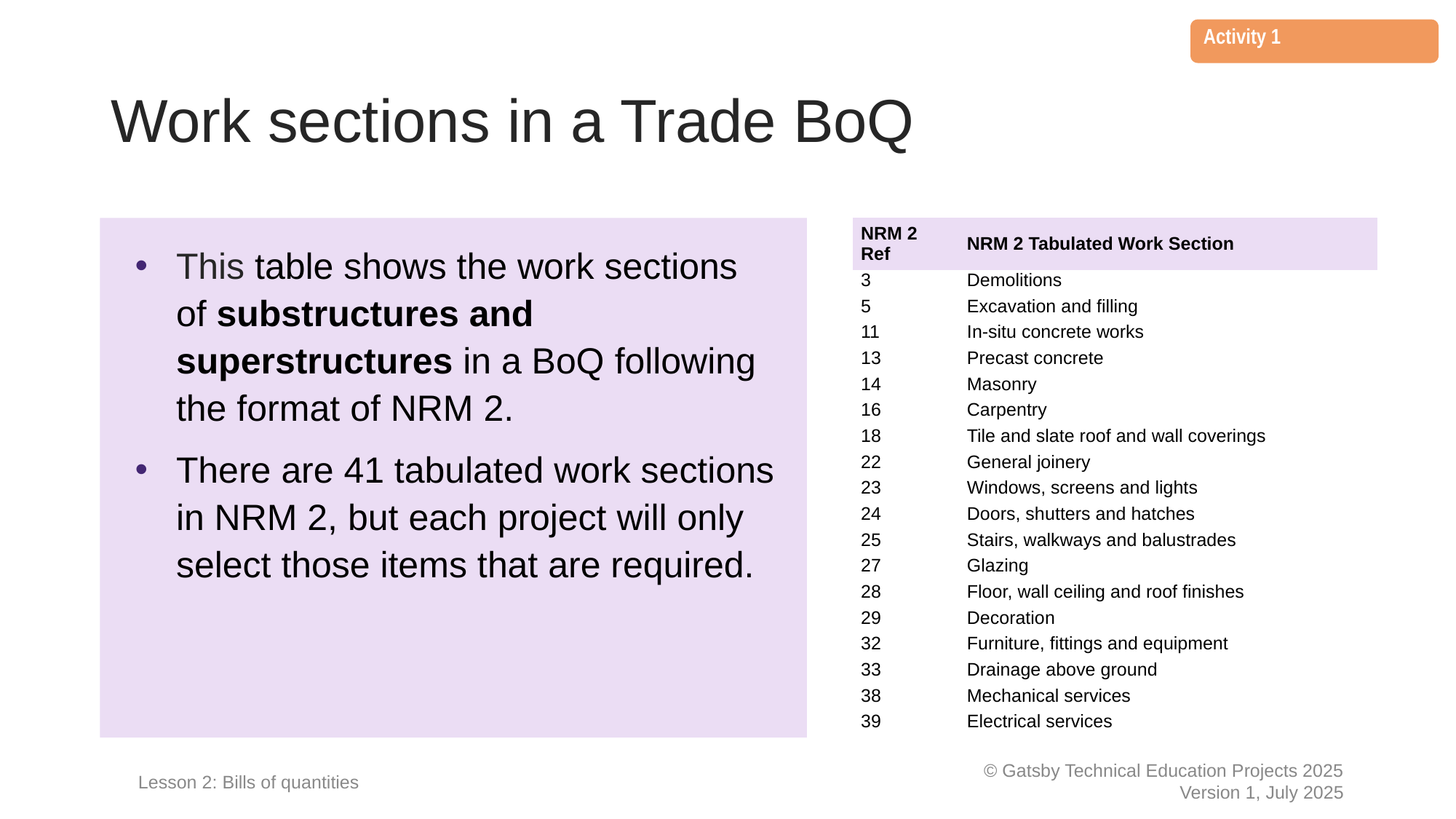

Activity 1
# Work sections in a Trade BoQ
This table shows the work sections
of substructures and superstructures in a BoQ following the format of NRM 2.
There are 41 tabulated work sections in NRM 2, but each project will only select those items that are required.

| NRM 2 Ref | NRM 2 Tabulated Work Section |
| --- | --- |
| 3 | Demolitions |
| 5 | Excavation and filling |
| 11 | In-situ concrete works |
| 13 | Precast concrete |
| 14 | Masonry |
| 16 | Carpentry |
| 18 | Tile and slate roof and wall coverings |
| 22 | General joinery |
| 23 | Windows, screens and lights |
| 24 | Doors, shutters and hatches |
| 25 | Stairs, walkways and balustrades |
| 27 | Glazing |
| 28 | Floor, wall ceiling and roof finishes |
| 29 | Decoration |
| 32 | Furniture, fittings and equipment |
| 33 | Drainage above ground |
| 38 | Mechanical services |
| 39 | Electrical services |
Lesson 2: Bills of quantities